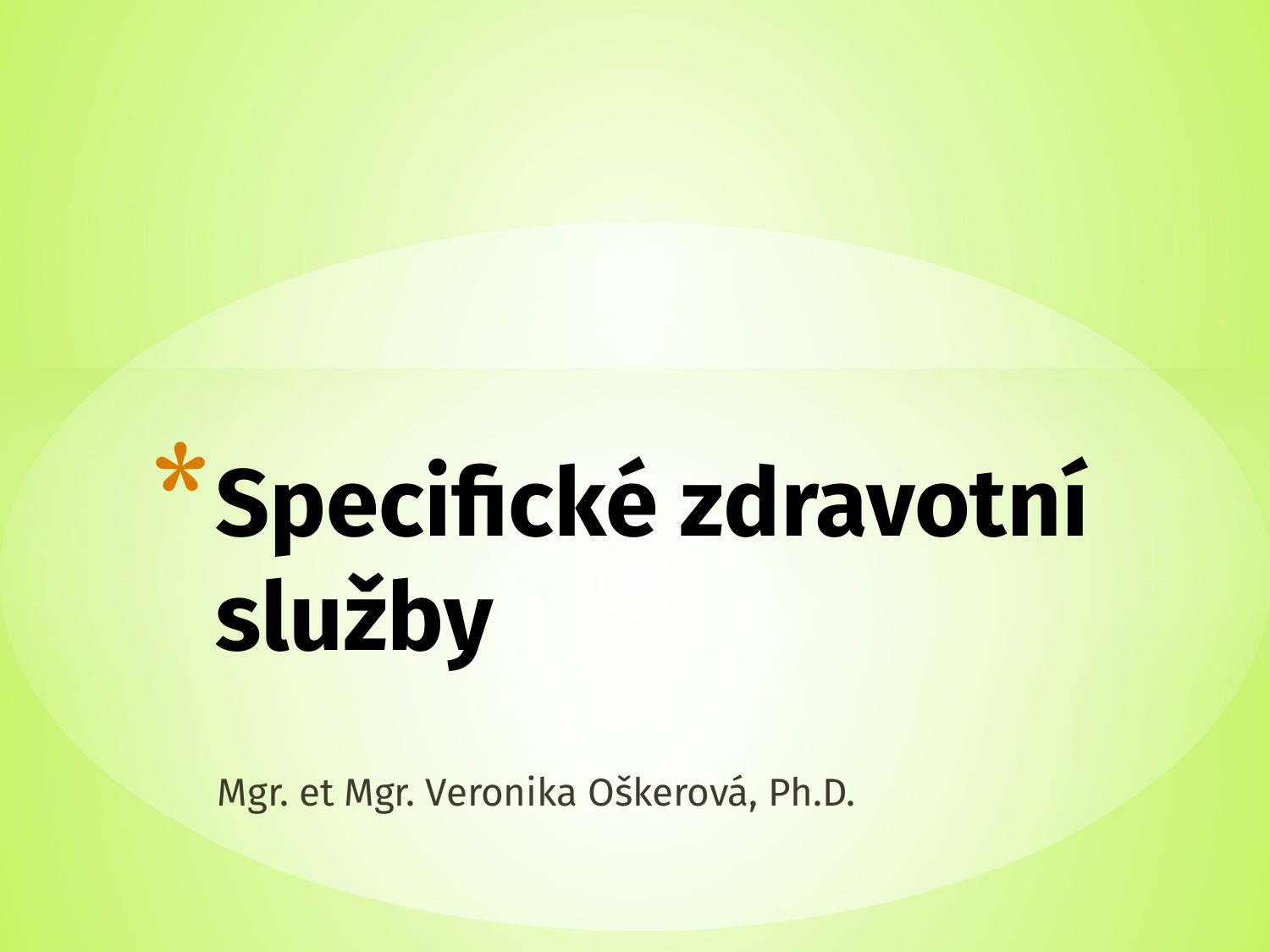

# Specifické zdravotní služby

Mgr. et Mgr. Veronika Oškerová, Ph.D.